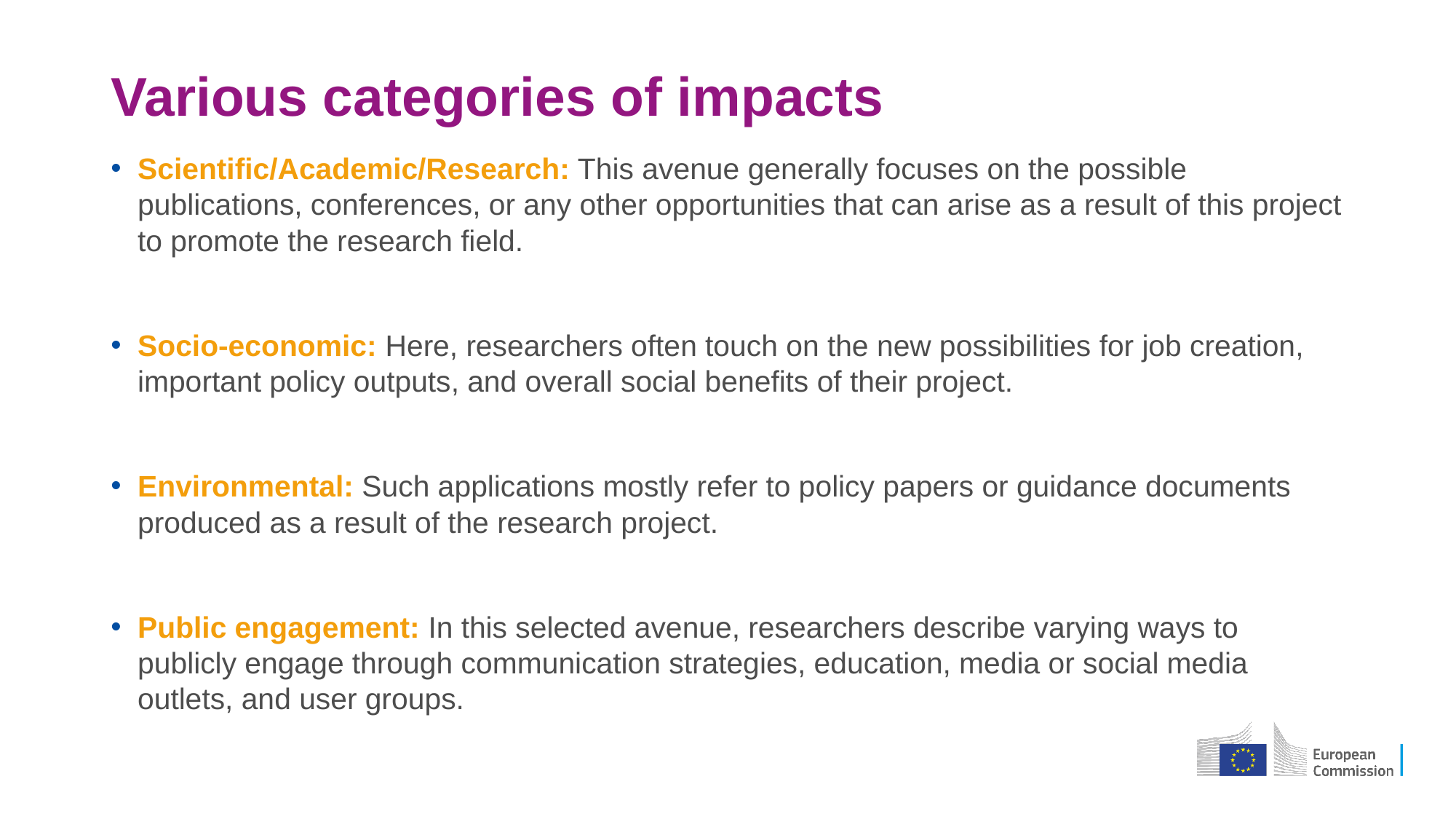

# Various categories of impacts
Scientific/Academic/Research: This avenue generally focuses on the possible publications, conferences, or any other opportunities that can arise as a result of this project to promote the research field.

Socio-economic: Here, researchers often touch on the new possibilities for job creation, important policy outputs, and overall social benefits of their project.

Environmental: Such applications mostly refer to policy papers or guidance documents produced as a result of the research project.

Public engagement: In this selected avenue, researchers describe varying ways to publicly engage through communication strategies, education, media or social media outlets, and user groups.